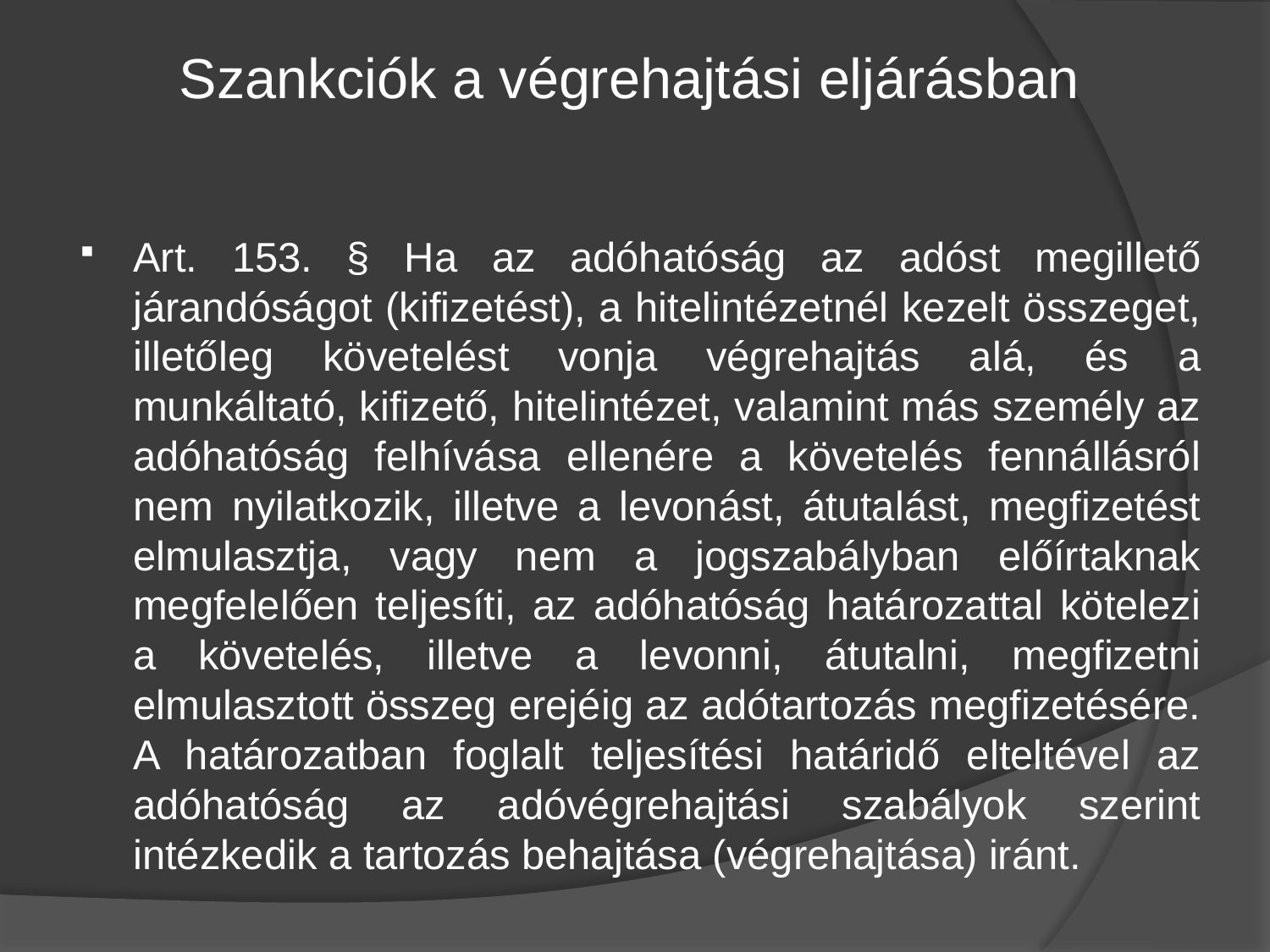

# Szankciók a végrehajtási eljárásban

Art. 153. § Ha az adóhatóság az adóst megillető járandóságot (kifizetést), a hitelintézetnél kezelt összeget, illetőleg követelést vonja végrehajtás alá, és a munkáltató, kifizető, hitelintézet, valamint más személy az adóhatóság felhívása ellenére a követelés fennállásról nem nyilatkozik, illetve a levonást, átutalást, megfizetést elmulasztja, vagy nem a jogszabályban előírtaknak megfelelően teljesíti, az adóhatóság határozattal kötelezi a követelés, illetve a levonni, átutalni, megfizetni elmulasztott összeg erejéig az adótartozás megfizetésére. A határozatban foglalt teljesítési határidő elteltével az adóhatóság az adóvégrehajtási szabályok szerint intézkedik a tartozás behajtása (végrehajtása) iránt.